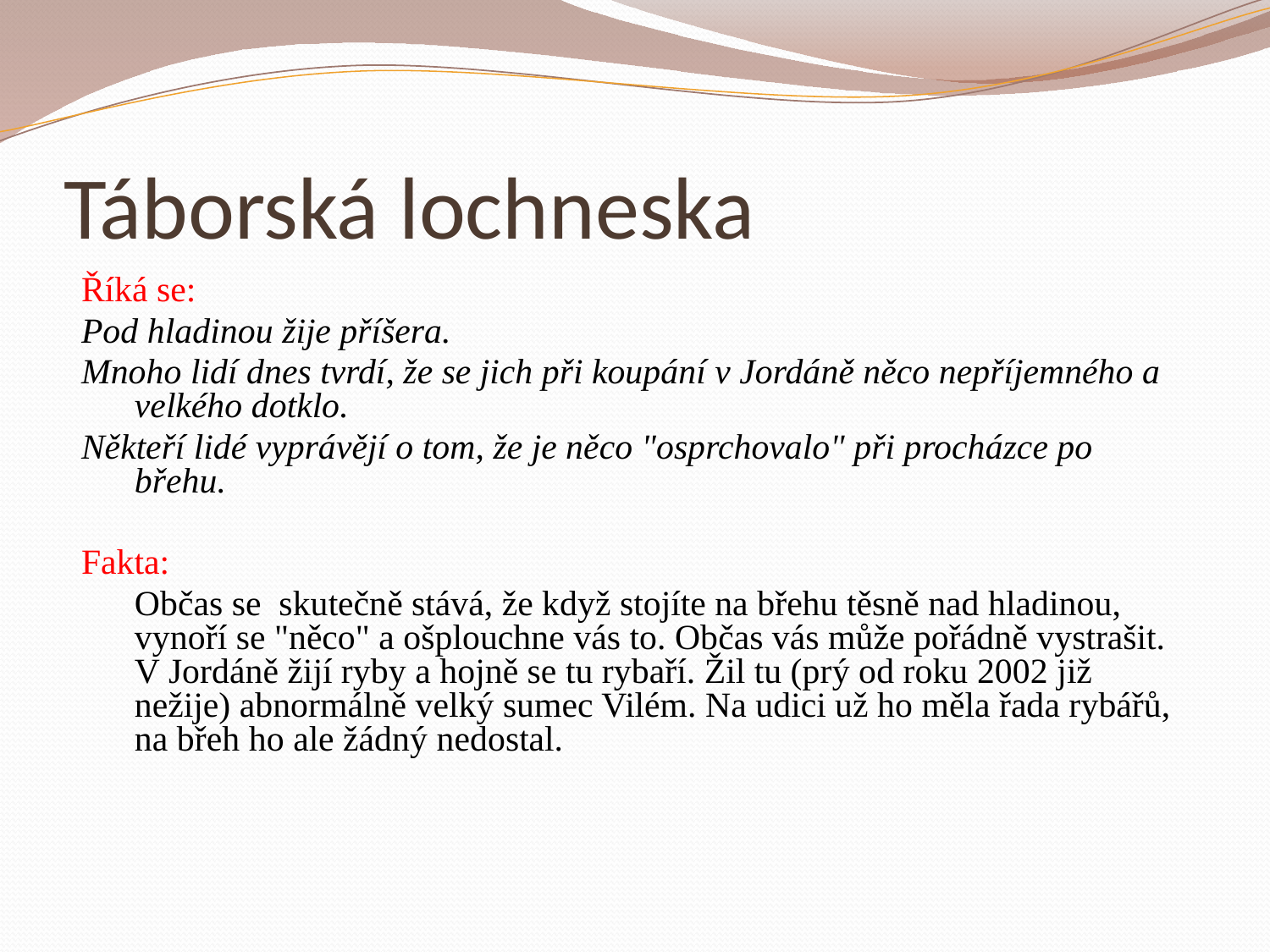

# Táborská lochneska
Říká se:
Pod hladinou žije příšera.
Mnoho lidí dnes tvrdí, že se jich při koupání v Jordáně něco nepříjemného a velkého dotklo.
Někteří lidé vyprávějí o tom, že je něco "osprchovalo" při procházce po břehu.

Fakta:
	Občas se  skutečně stává, že když stojíte na břehu těsně nad hladinou, vynoří se "něco" a ošplouchne vás to. Občas vás může pořádně vystrašit. V Jordáně žijí ryby a hojně se tu rybaří. Žil tu (prý od roku 2002 již nežije) abnormálně velký sumec Vilém. Na udici už ho měla řada rybářů, na břeh ho ale žádný nedostal.